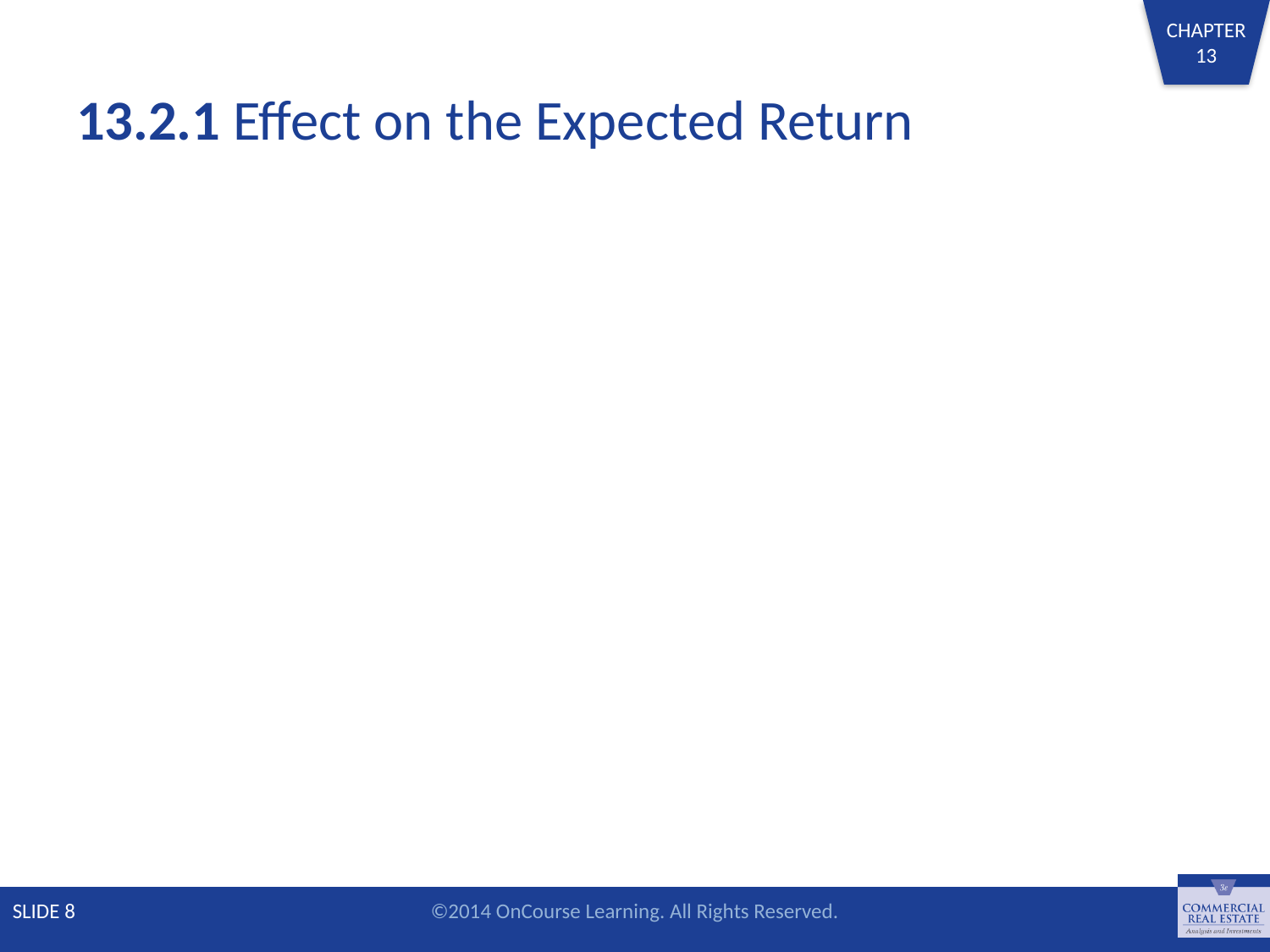

# 13.2.1 Effect on the Expected Return

SLIDE 8